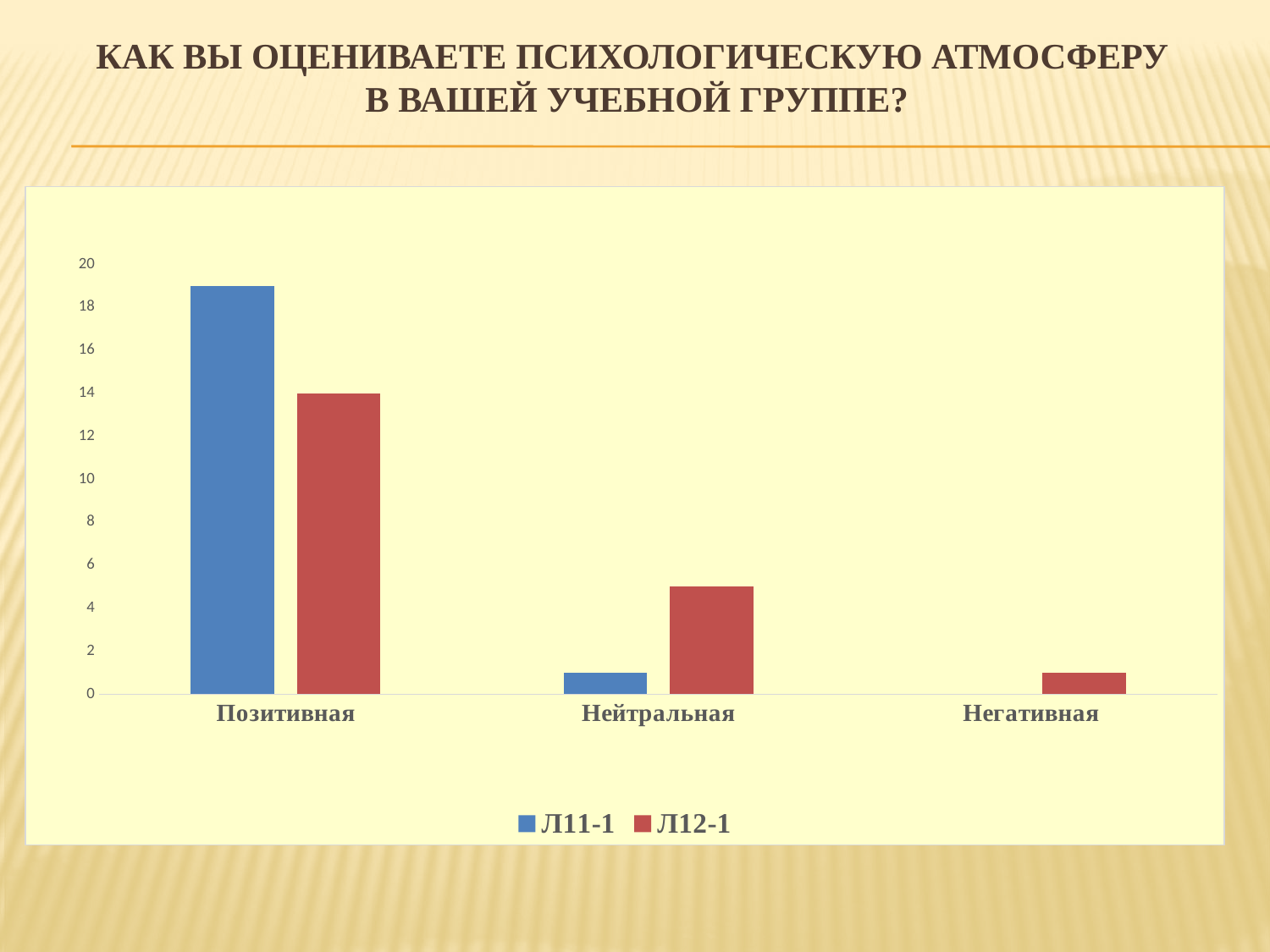

# Как вы оцениваете психологическую атмосферу в вашей учебной группе?

### Chart

| Category | Л11-1 | Л12-1 |
|---|---|---|
| Позитивная | 19.0 | 14.0 |
| Нейтральная | 1.0 | 5.0 |
| Негативная | None | 1.0 |